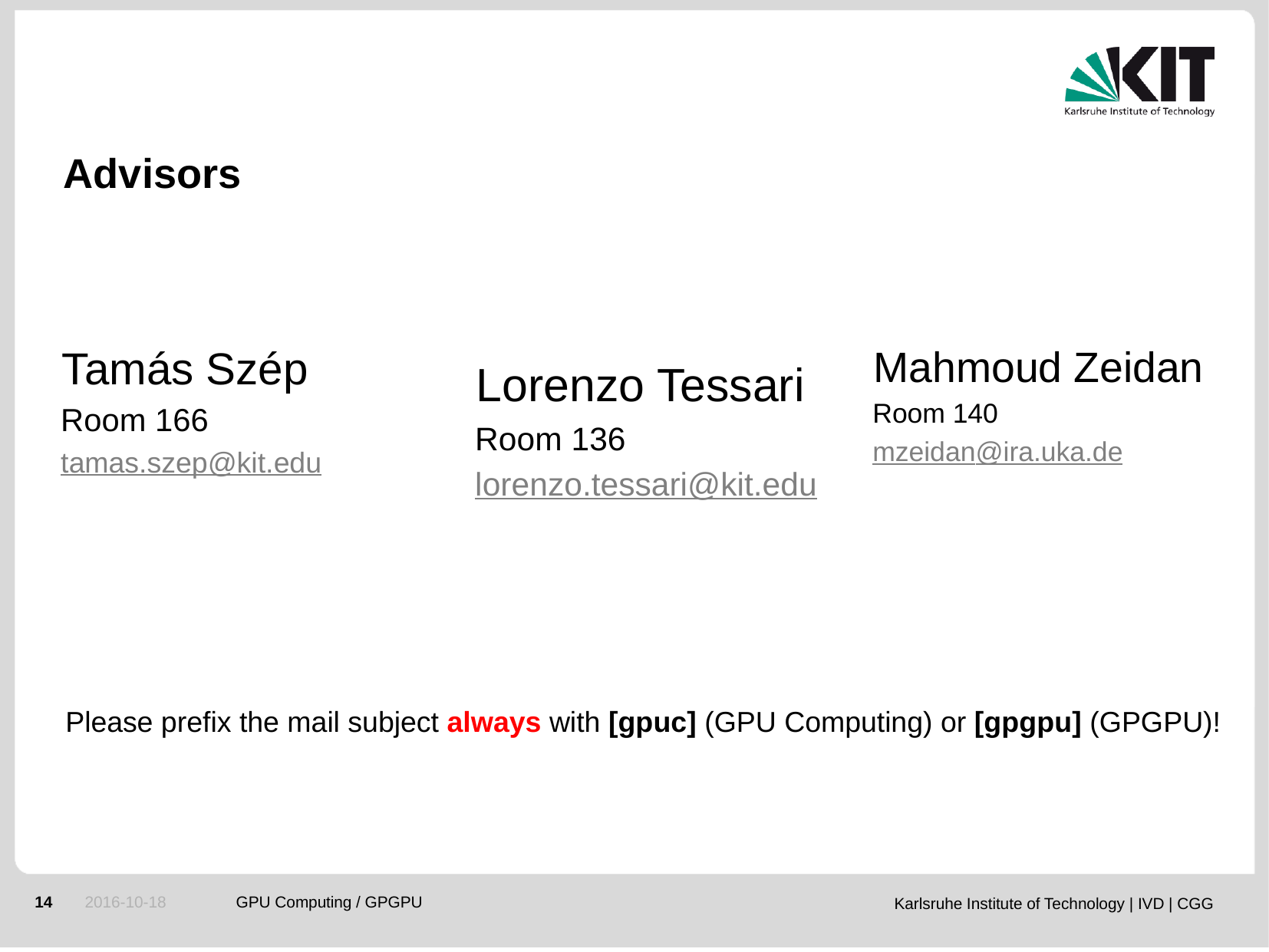

# Advisors
Tamás Szép
Room 166
tamas.szep@kit.edu
Mahmoud Zeidan
Room 140
mzeidan@ira.uka.de
Lorenzo Tessari
Room 136
lorenzo.tessari@kit.edu
Please prefix the mail subject always with [gpuc] (GPU Computing) or [gpgpu] (GPGPU)!
2016-10-18
GPU Computing / GPGPU